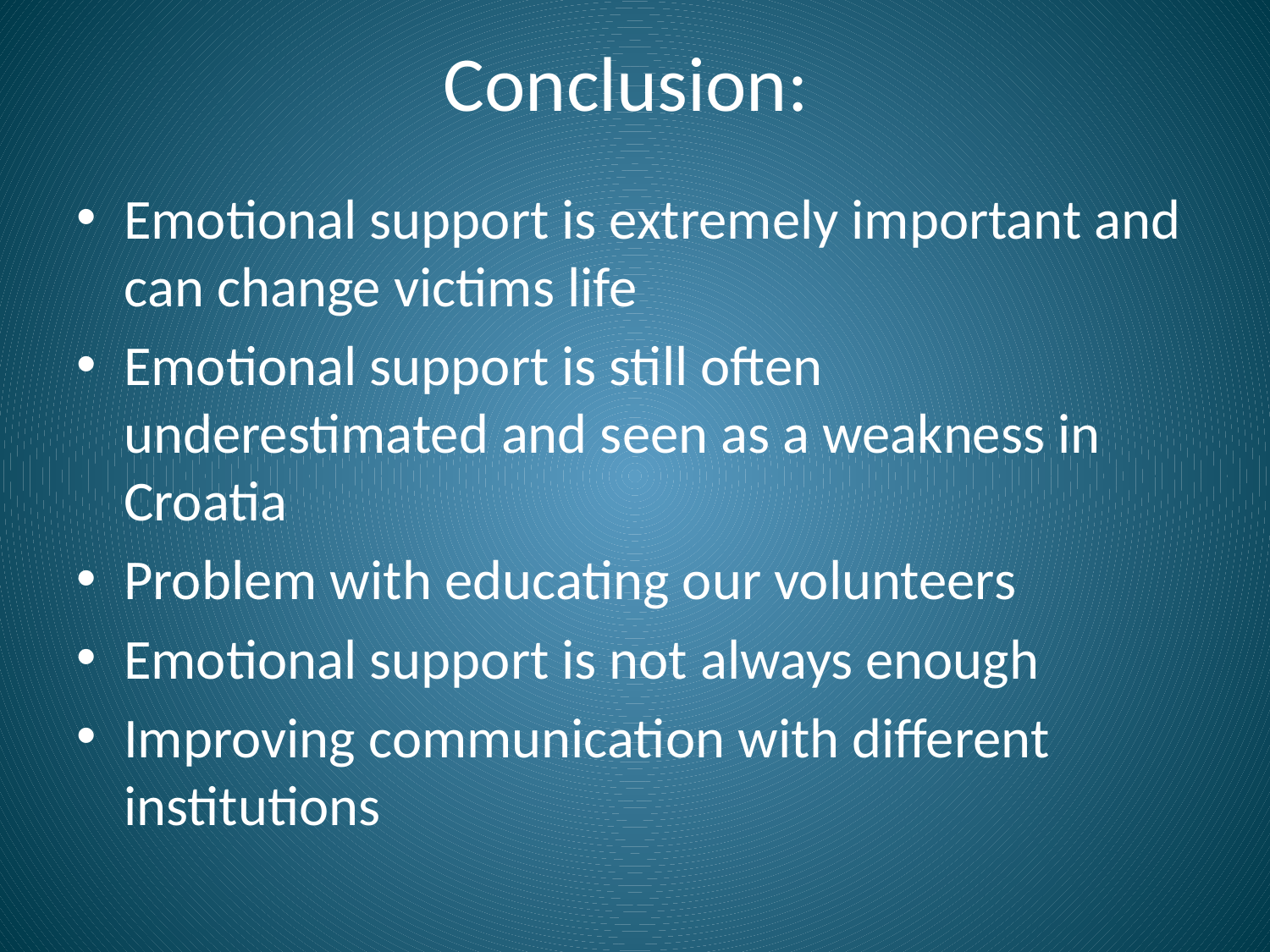

# Conclusion:
Emotional support is extremely important and can change victims life
Emotional support is still often underestimated and seen as a weakness in Croatia
Problem with educating our volunteers
Emotional support is not always enough
Improving communication with different institutions